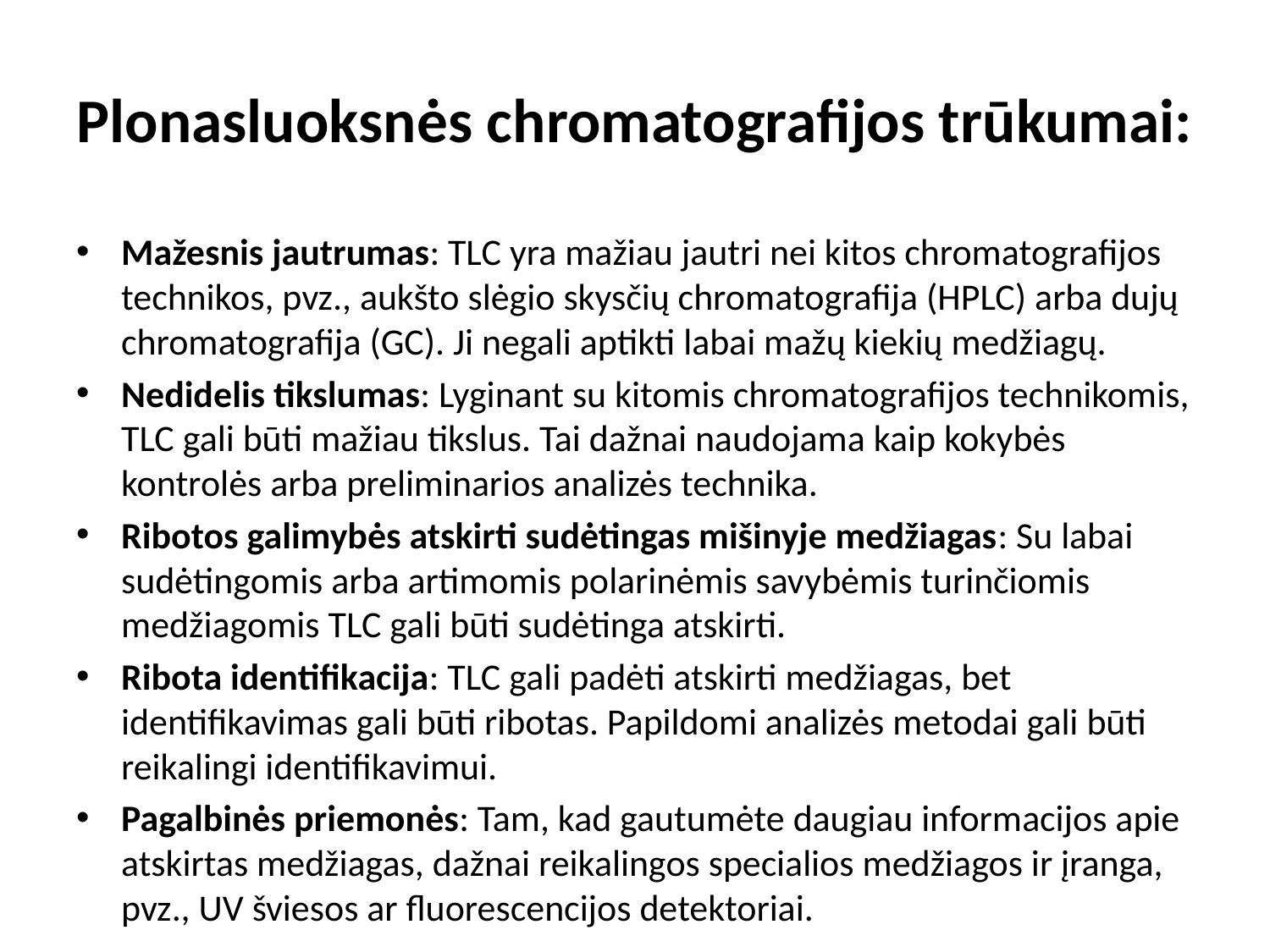

# Plonasluoksnės chromatografijos trūkumai:
Mažesnis jautrumas: TLC yra mažiau jautri nei kitos chromatografijos technikos, pvz., aukšto slėgio skysčių chromatografija (HPLC) arba dujų chromatografija (GC). Ji negali aptikti labai mažų kiekių medžiagų.
Nedidelis tikslumas: Lyginant su kitomis chromatografijos technikomis, TLC gali būti mažiau tikslus. Tai dažnai naudojama kaip kokybės kontrolės arba preliminarios analizės technika.
Ribotos galimybės atskirti sudėtingas mišinyje medžiagas: Su labai sudėtingomis arba artimomis polarinėmis savybėmis turinčiomis medžiagomis TLC gali būti sudėtinga atskirti.
Ribota identifikacija: TLC gali padėti atskirti medžiagas, bet identifikavimas gali būti ribotas. Papildomi analizės metodai gali būti reikalingi identifikavimui.
Pagalbinės priemonės: Tam, kad gautumėte daugiau informacijos apie atskirtas medžiagas, dažnai reikalingos specialios medžiagos ir įranga, pvz., UV šviesos ar fluorescencijos detektoriai.